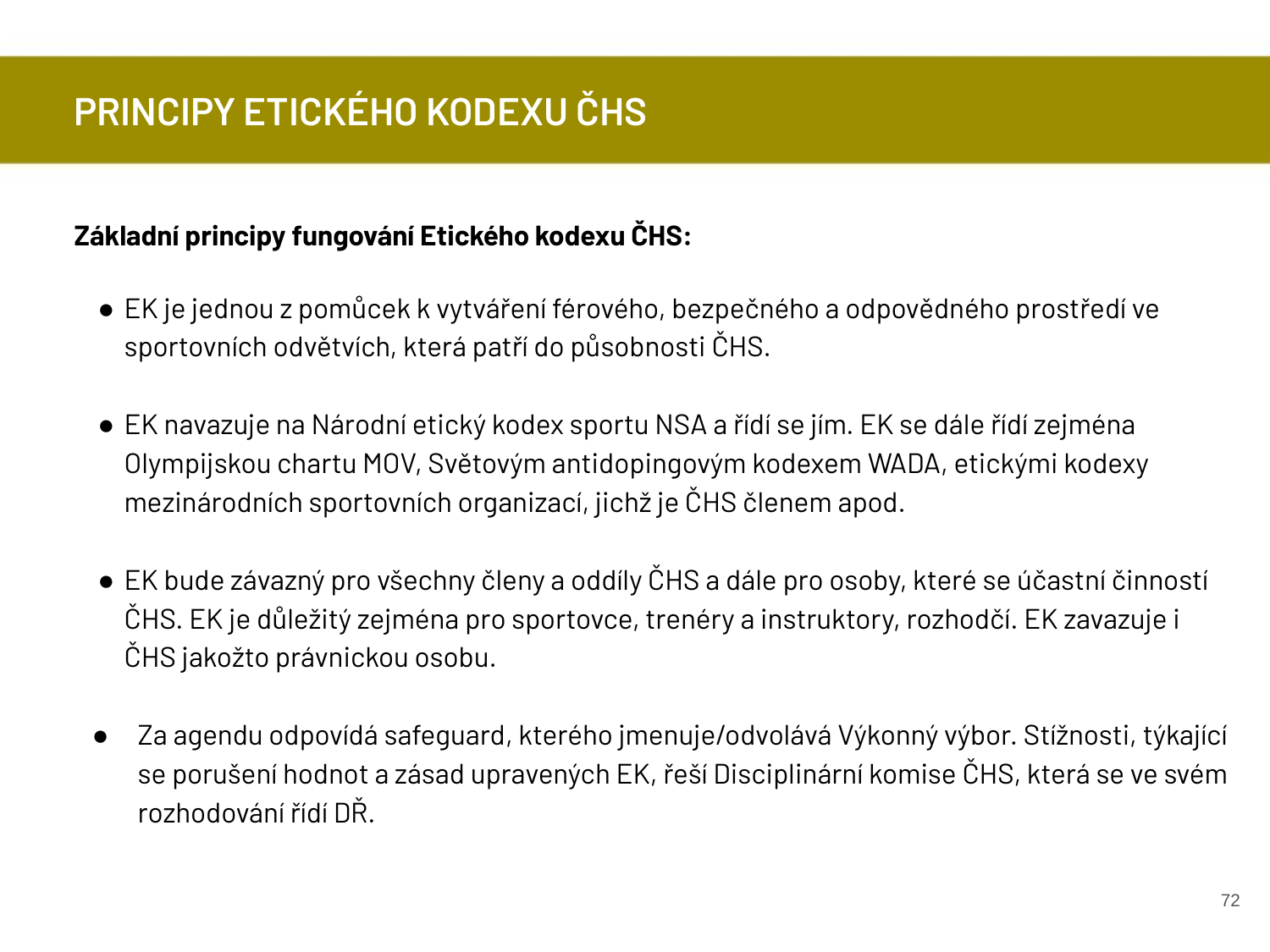

PRINCIPY ETICKÉHO KODEXU ČHS
Základní principy fungování Etického kodexu ČHS:
EK je jednou z pomůcek k vytváření férového, bezpečného a odpovědného prostředí ve sportovních odvětvích, která patří do působnosti ČHS.
EK navazuje na Národní etický kodex sportu NSA a řídí se jím. EK se dále řídí zejména Olympijskou chartu MOV, Světovým antidopingovým kodexem WADA, etickými kodexy mezinárodních sportovních organizací, jichž je ČHS členem apod.

EK bude závazný pro všechny členy a oddíly ČHS a dále pro osoby, které se účastní činností ČHS. EK je důležitý zejména pro sportovce, trenéry a instruktory, rozhodčí. EK zavazuje i ČHS jakožto právnickou osobu.

Za agendu odpovídá safeguard, kterého jmenuje/odvolává Výkonný výbor. Stížnosti, týkající se porušení hodnot a zásad upravených EK, řeší Disciplinární komise ČHS, která se ve svém rozhodování řídí DŘ.
72